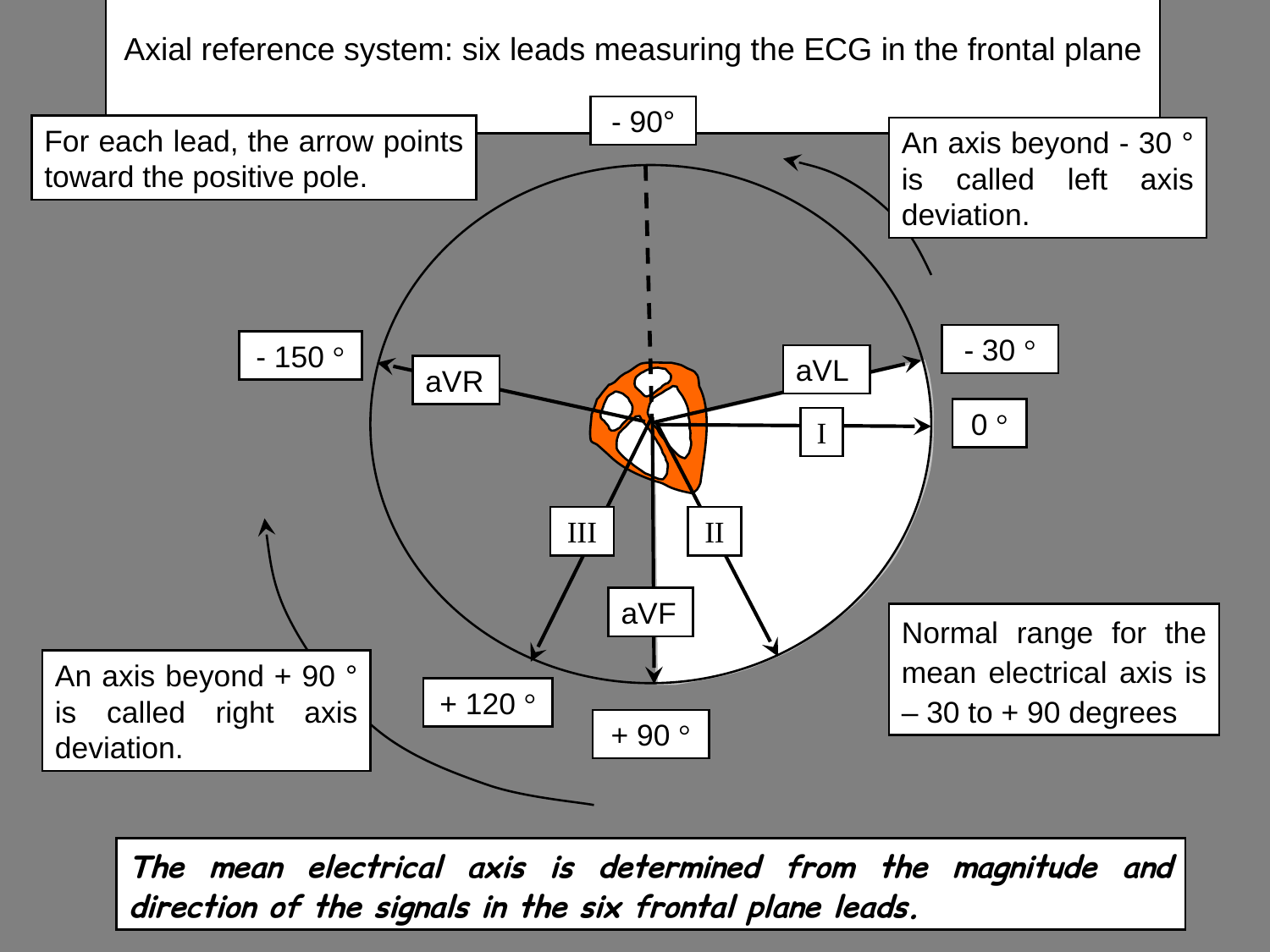

# Axial reference system: six leads measuring the ECG in the frontal plane
- 90°

- 30 °
aVL
aVR

0 °
I

III
II
aVF
+ 120 °
+ 90 °
For each lead, the arrow points toward the positive pole.
An axis beyond - 30 ° is called left axis deviation.
- 150 °

Normal range for the mean electrical axis is – 30 to + 90 degrees
An axis beyond + 90 ° is called right axis deviation.
The mean electrical axis is determined from the magnitude and direction of the signals in the six frontal plane leads.